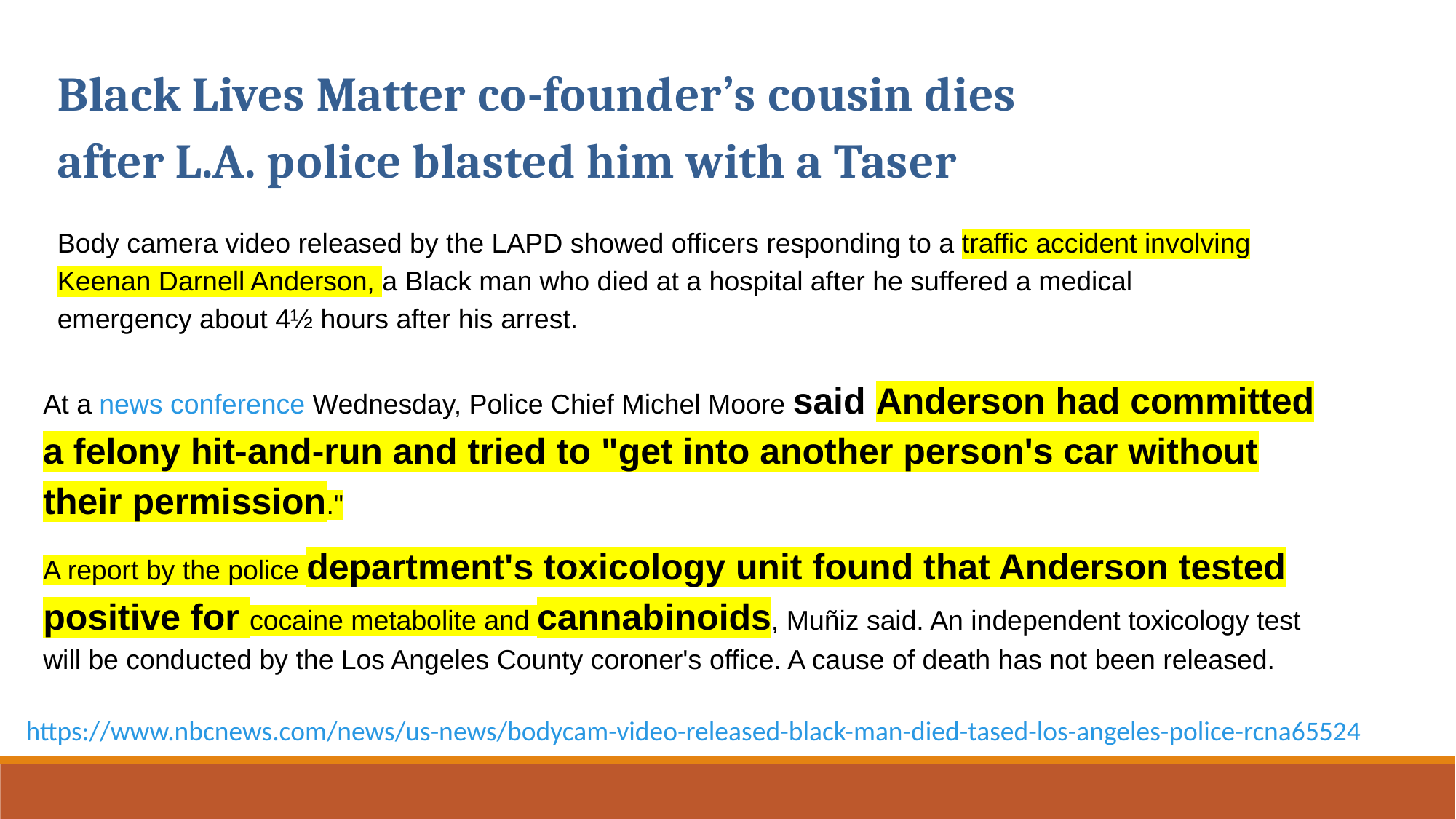

Black Lives Matter co-founder’s cousin dies after L.A. police blasted him with a Taser
Body camera video released by the LAPD showed officers responding to a traffic accident involving Keenan Darnell Anderson, a Black man who died at a hospital after he suffered a medical emergency about 4½ hours after his arrest.
At a news conference Wednesday, Police Chief Michel Moore said Anderson had committed a felony hit-and-run and tried to "get into another person's car without their permission."
A report by the police department's toxicology unit found that Anderson tested positive for cocaine metabolite and cannabinoids, Muñiz said. An independent toxicology test will be conducted by the Los Angeles County coroner's office. A cause of death has not been released.
https://www.nbcnews.com/news/us-news/bodycam-video-released-black-man-died-tased-los-angeles-police-rcna65524